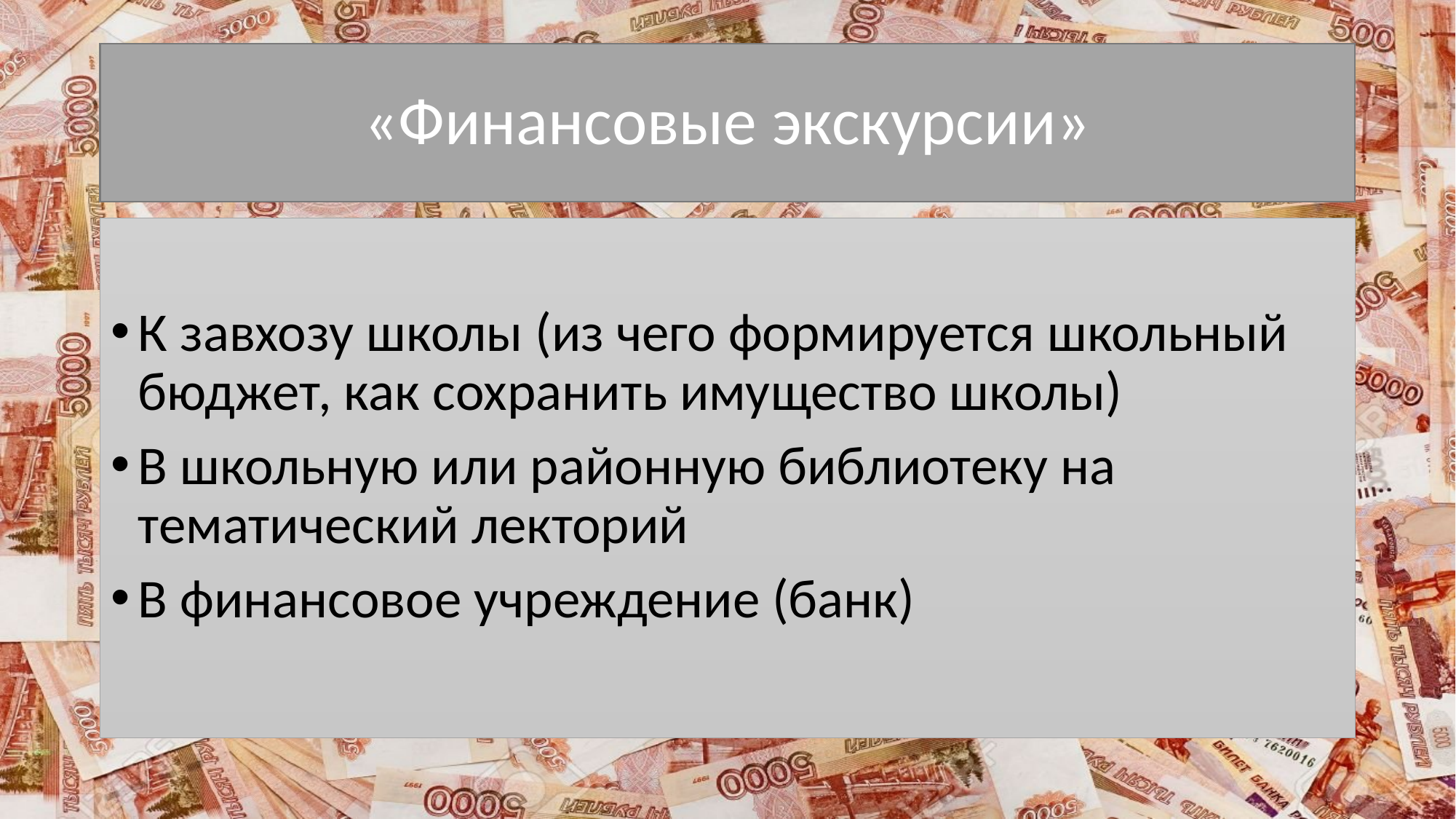

# «Финансовые экскурсии»

К завхозу школы (из чего формируется школьный бюджет, как сохранить имущество школы)
В школьную или районную библиотеку на тематический лекторий
В финансовое учреждение (банк)